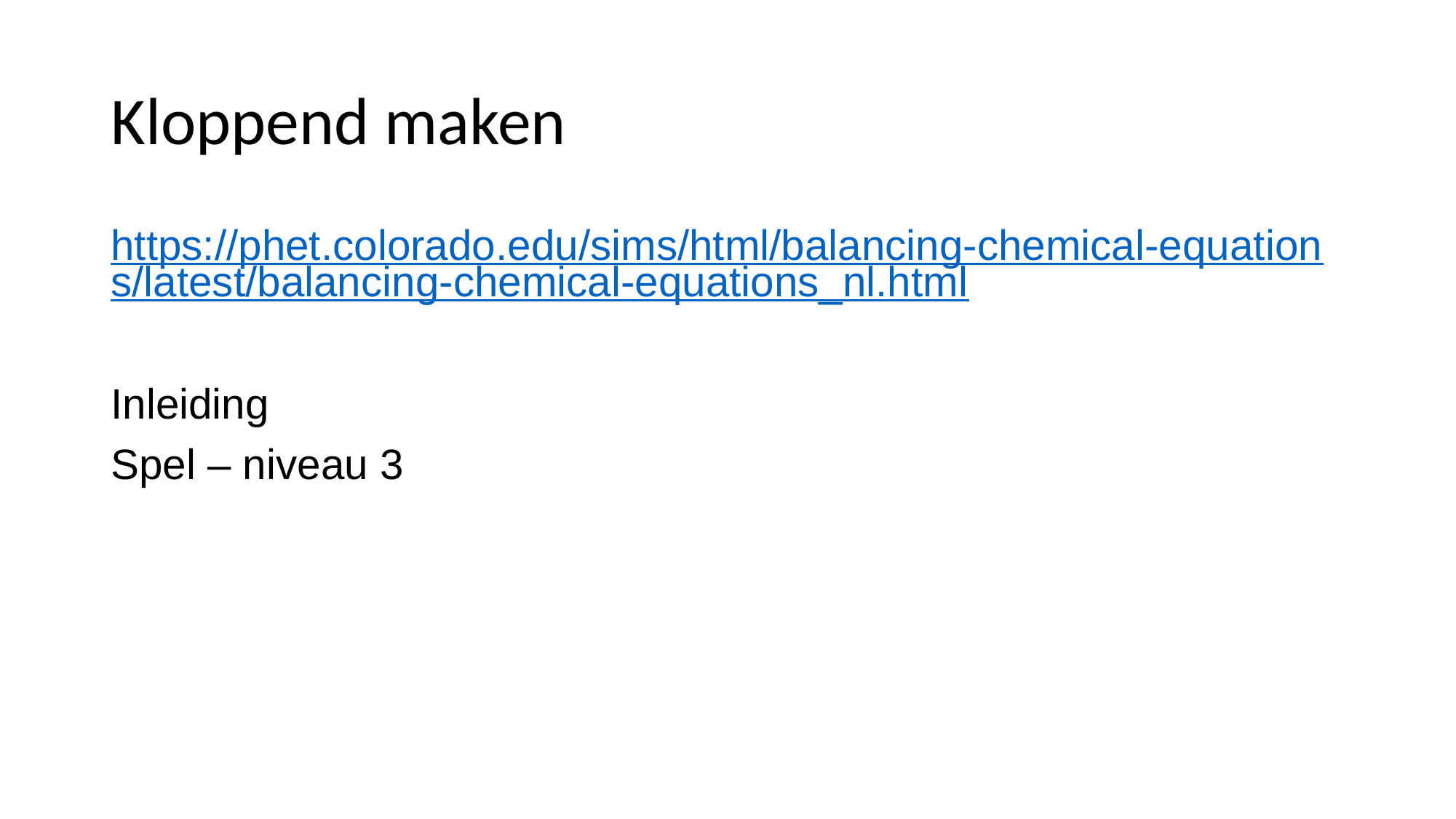

# Kloppend maken
https://phet.colorado.edu/sims/html/balancing-chemical-equations/latest/balancing-chemical-equations_nl.html

Inleiding
Spel – niveau 3